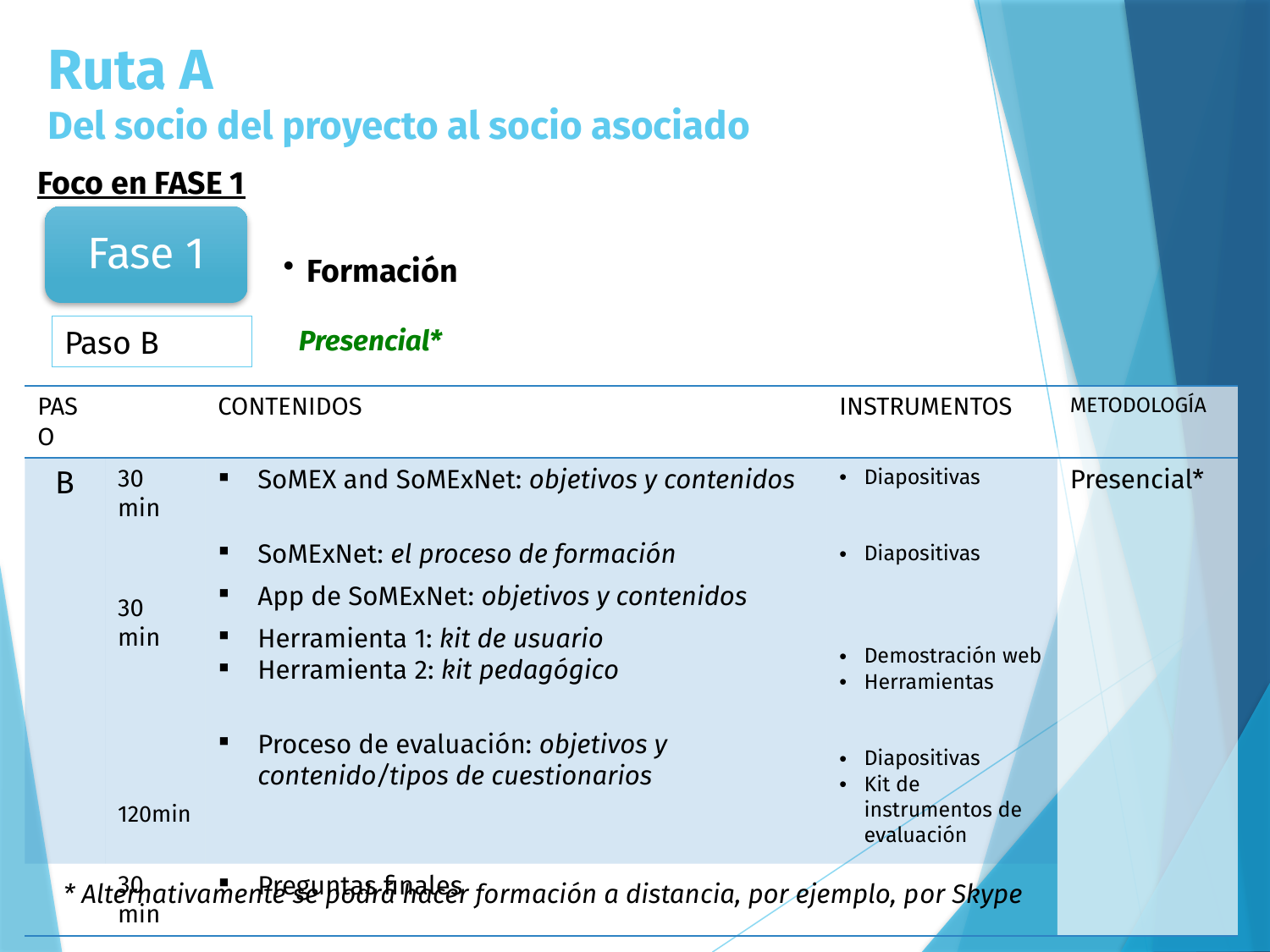

# Ruta A Del socio del proyecto al socio asociado
Foco en FASE 1

Fase 1
Formación

Paso B
Presencial*
| PASO |  | CONTENIDOS | INSTRUMENTOS | METODOLOGÍA |
| --- | --- | --- | --- | --- |
| B | 30 min 30 min 120min | SoMEX and SoMExNet: objetivos y contenidos SoMExNet: el proceso de formación App de SoMExNet: objetivos y contenidos Herramienta 1: kit de usuario Herramienta 2: kit pedagógico Proceso de evaluación: objetivos y contenido/tipos de cuestionarios | Diapositivas Diapositivas Demostración web Herramientas Diapositivas Kit de instrumentos de evaluación | Presencial\* |
|  | 30 min | Preguntas finales |  |  |
* Alternativamente se podrá hacer formación a distancia, por ejemplo, por Skype